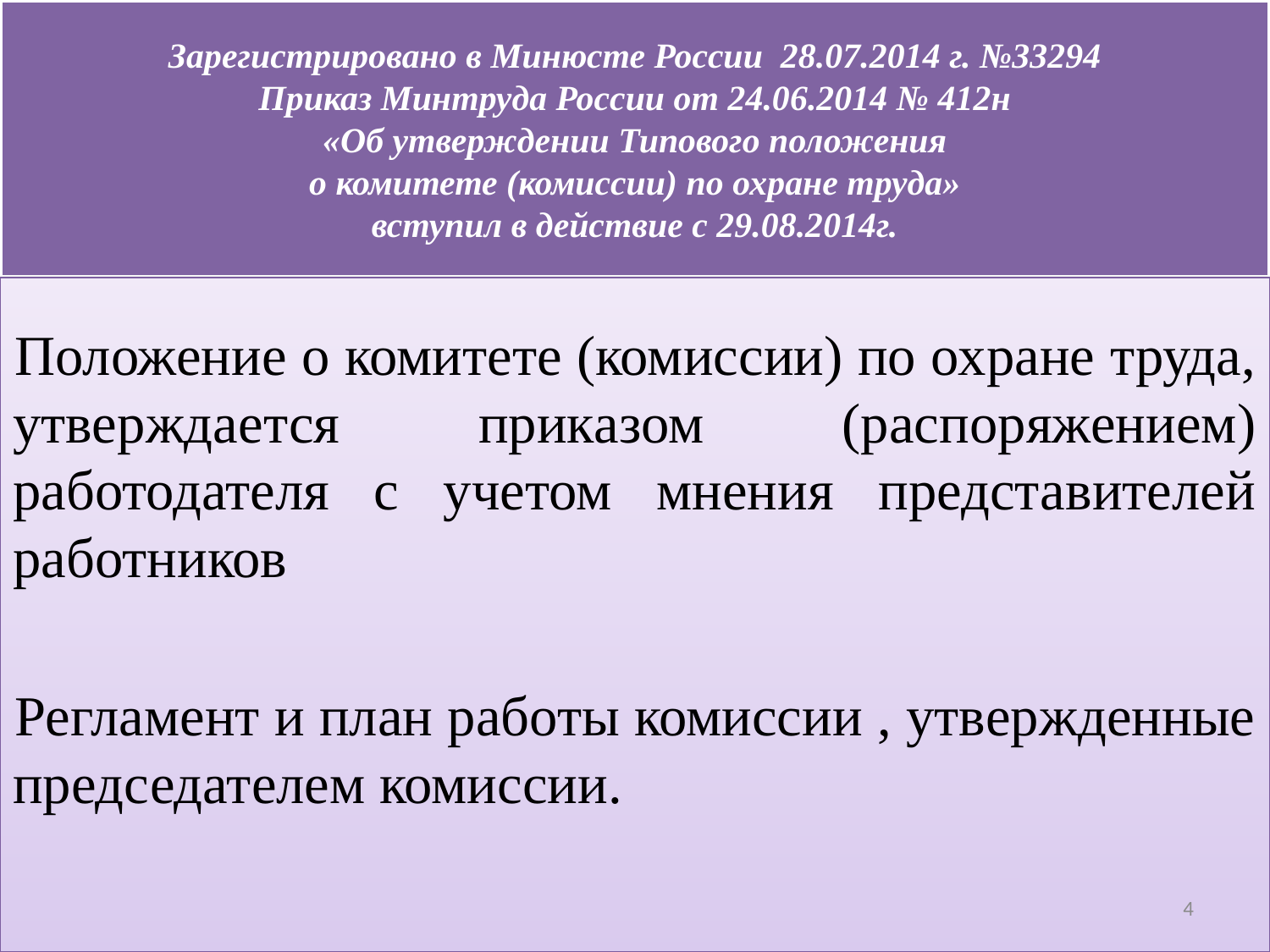

# Зарегистрировано в Минюсте России  28.07.2014 г. №33294 Приказ Минтруда России от 24.06.2014 № 412н «Об утверждении Типового положения о комитете (комиссии) по охране труда» вступил в действие с 29.08.2014г.

Положение о комитете (комиссии) по охране труда, утверждается приказом (распоряжением) работодателя с учетом мнения представителей работников

Регламент и план работы комиссии , утвержденные председателем комиссии.

4